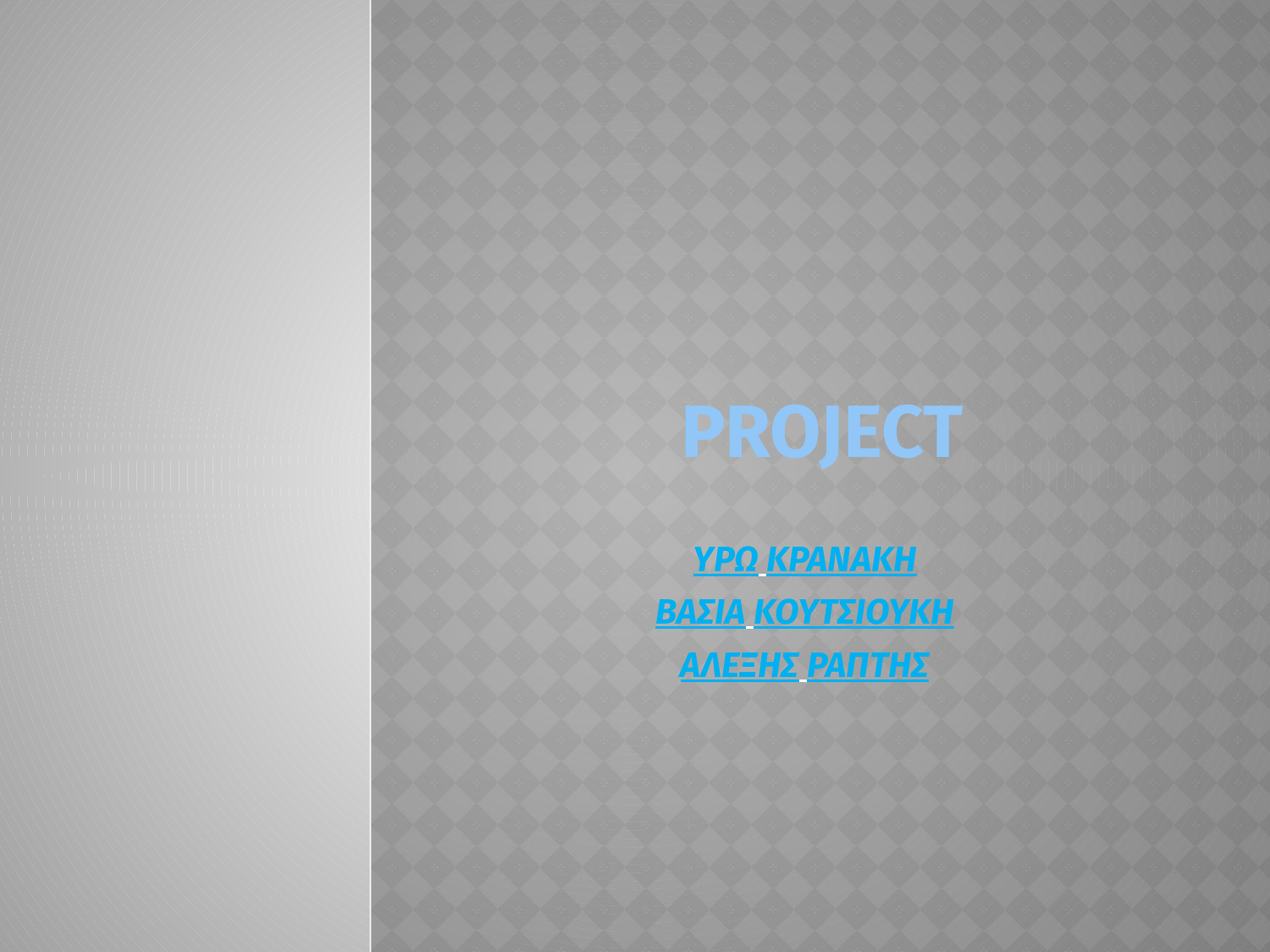

# PROJECT
ΥΡΩ ΚΡΑΝΑΚΗ
ΒΑΣΙΑ ΚΟΥΤΣΙΟΥΚΗ
ΑΛΕΞΗΣ ΡΑΠΤΗΣ